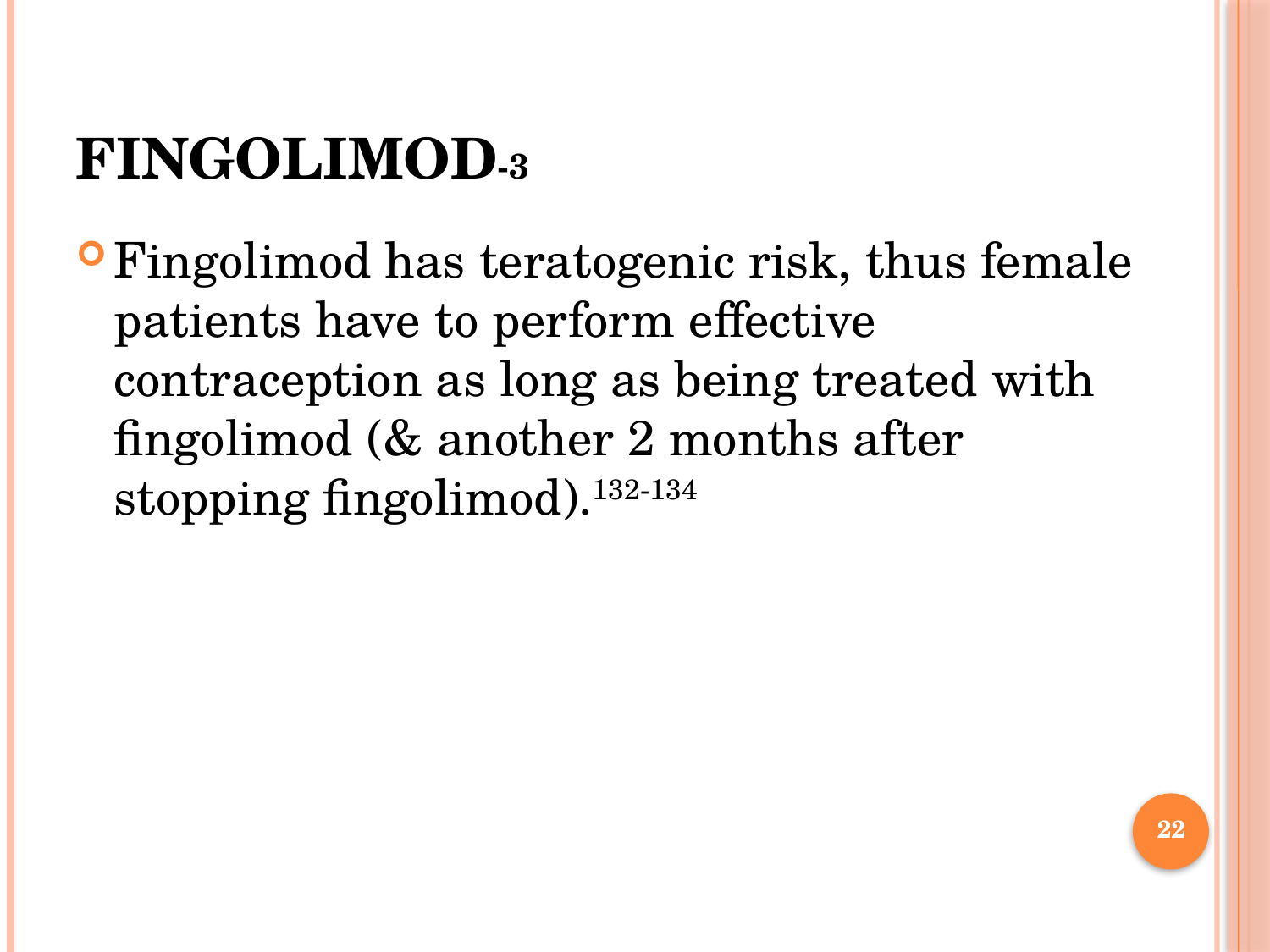

# Fingolimod-3
Fingolimod has teratogenic risk, thus female patients have to perform effective contraception as long as being treated with fingolimod (& another 2 months after stopping fingolimod).132-134

22